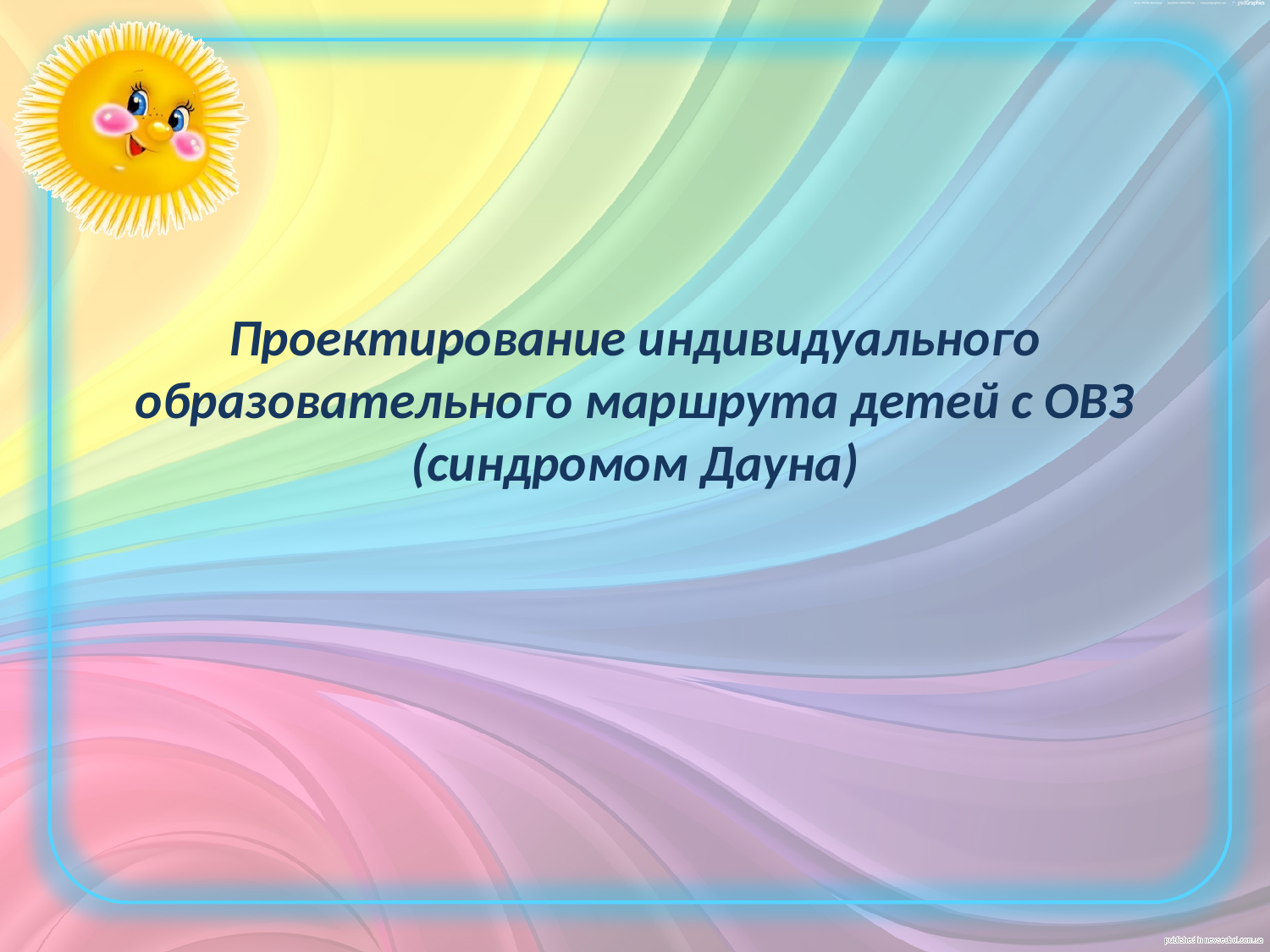

# Проектирование индивидуального образовательного маршрута детей с ОВЗ (синдромом Дауна)